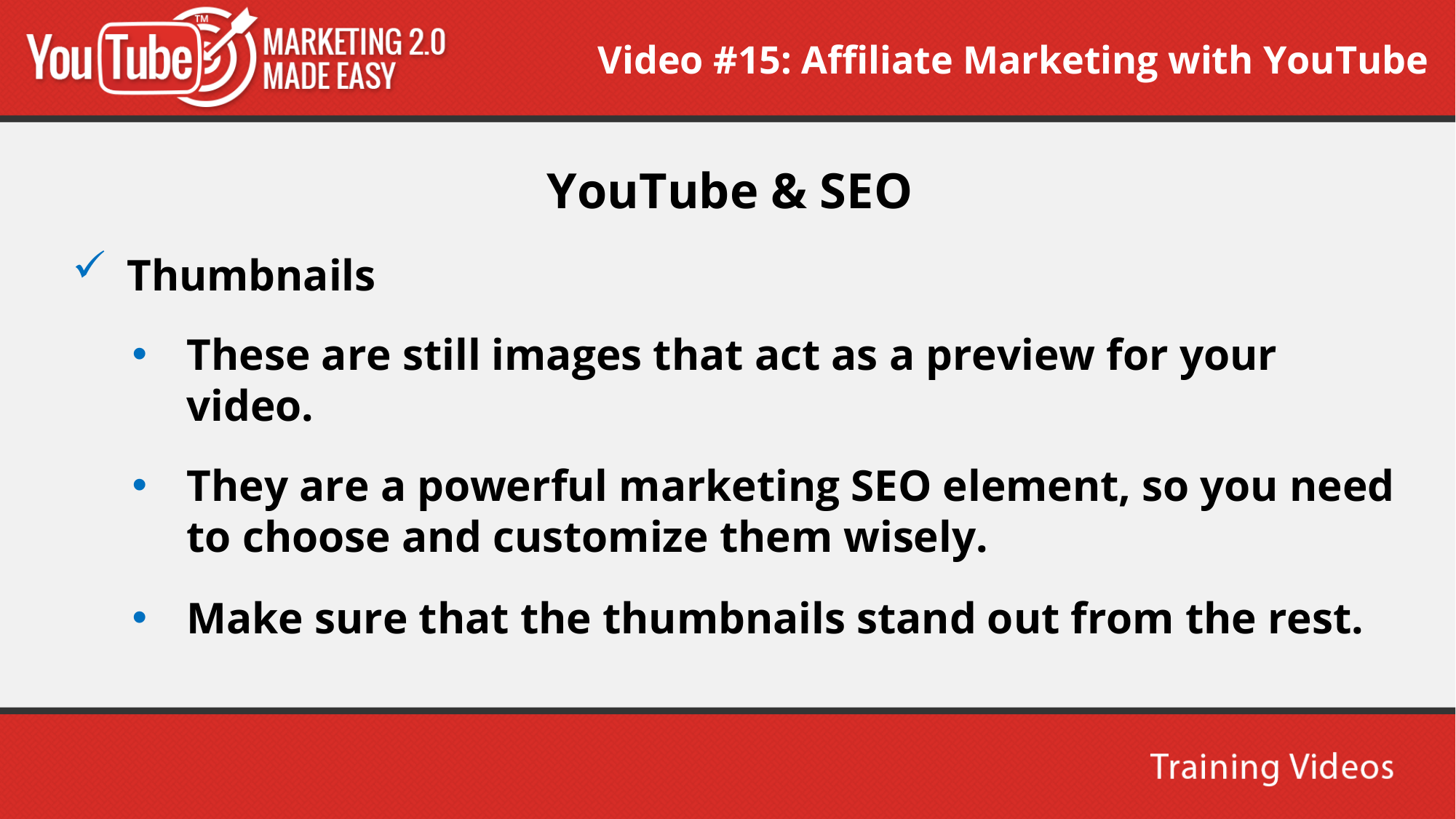

Video #15: Affiliate Marketing with YouTube
YouTube & SEO
Thumbnails
These are still images that act as a preview for your video.
They are a powerful marketing SEO element, so you need to choose and customize them wisely.
Make sure that the thumbnails stand out from the rest.